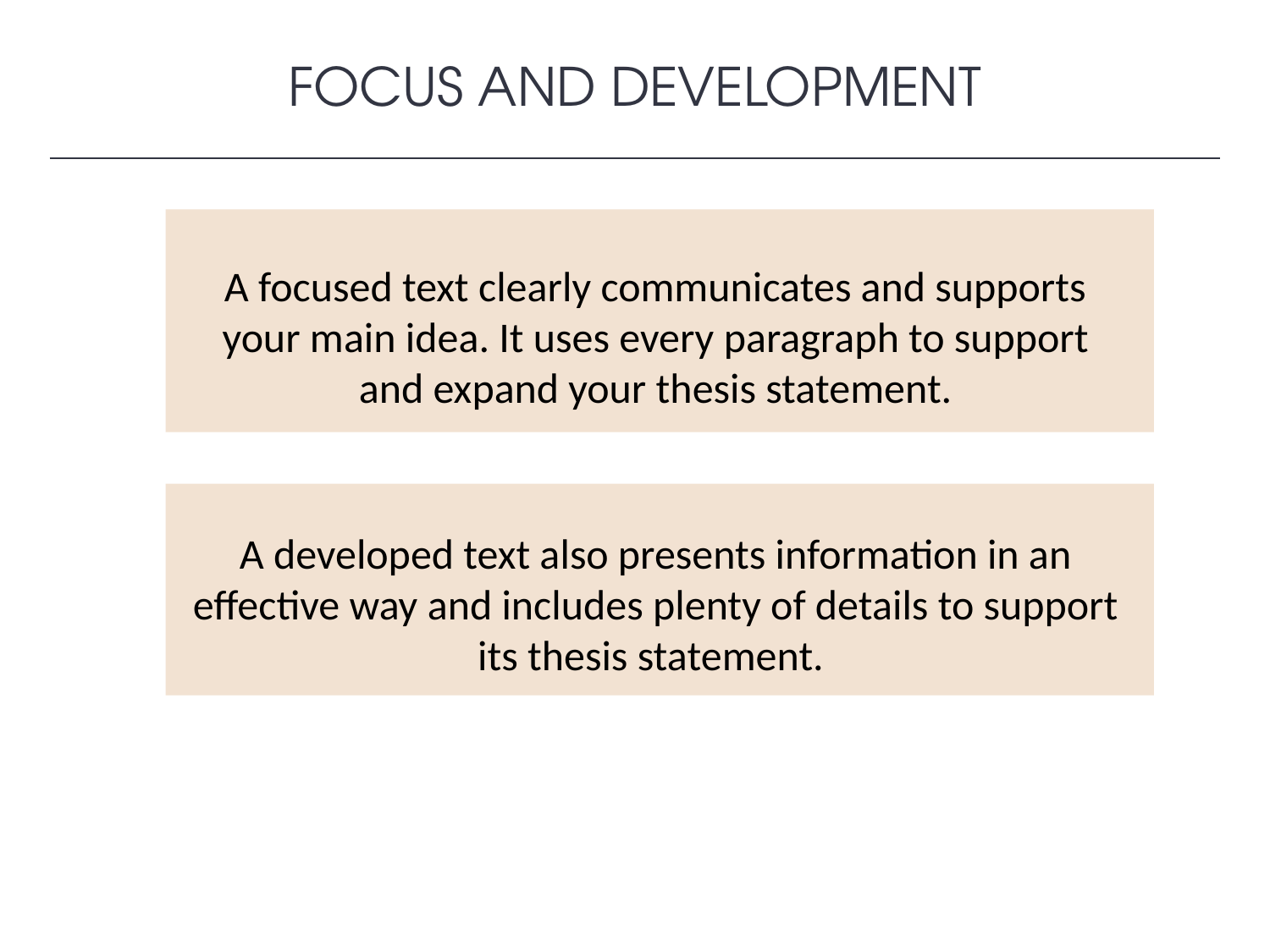

FOCUS AND DEVELOPMENT
HAWKES LEARNING

A focused text clearly communicates and supports your main idea. It uses every paragraph to support and expand your thesis statement.

A developed text also presents information in an effective way and includes plenty of details to support its thesis statement.